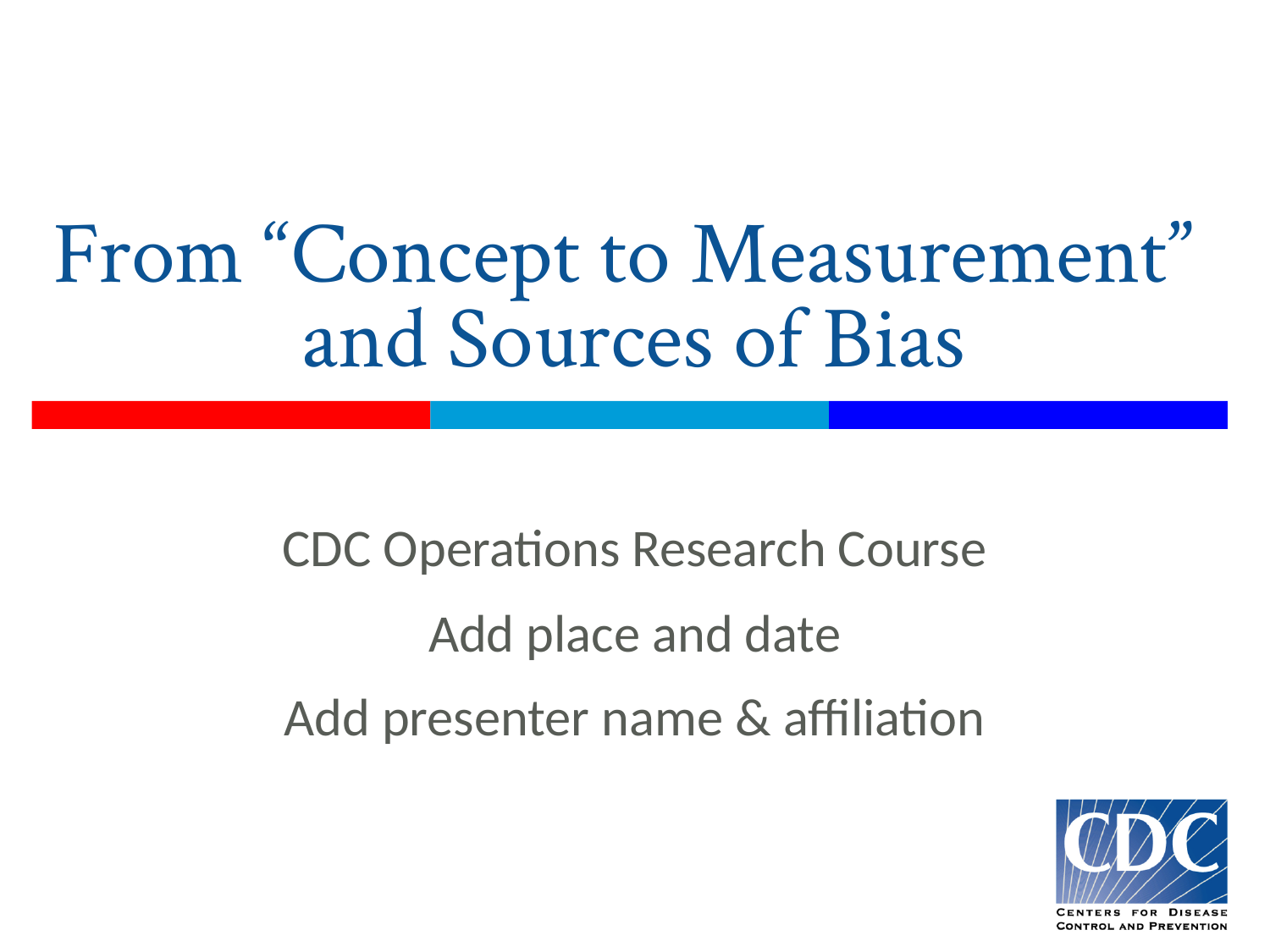

# From “Concept to Measurement” and Sources of Bias
CDC Operations Research Course
Add place and date
Add presenter name & affiliation